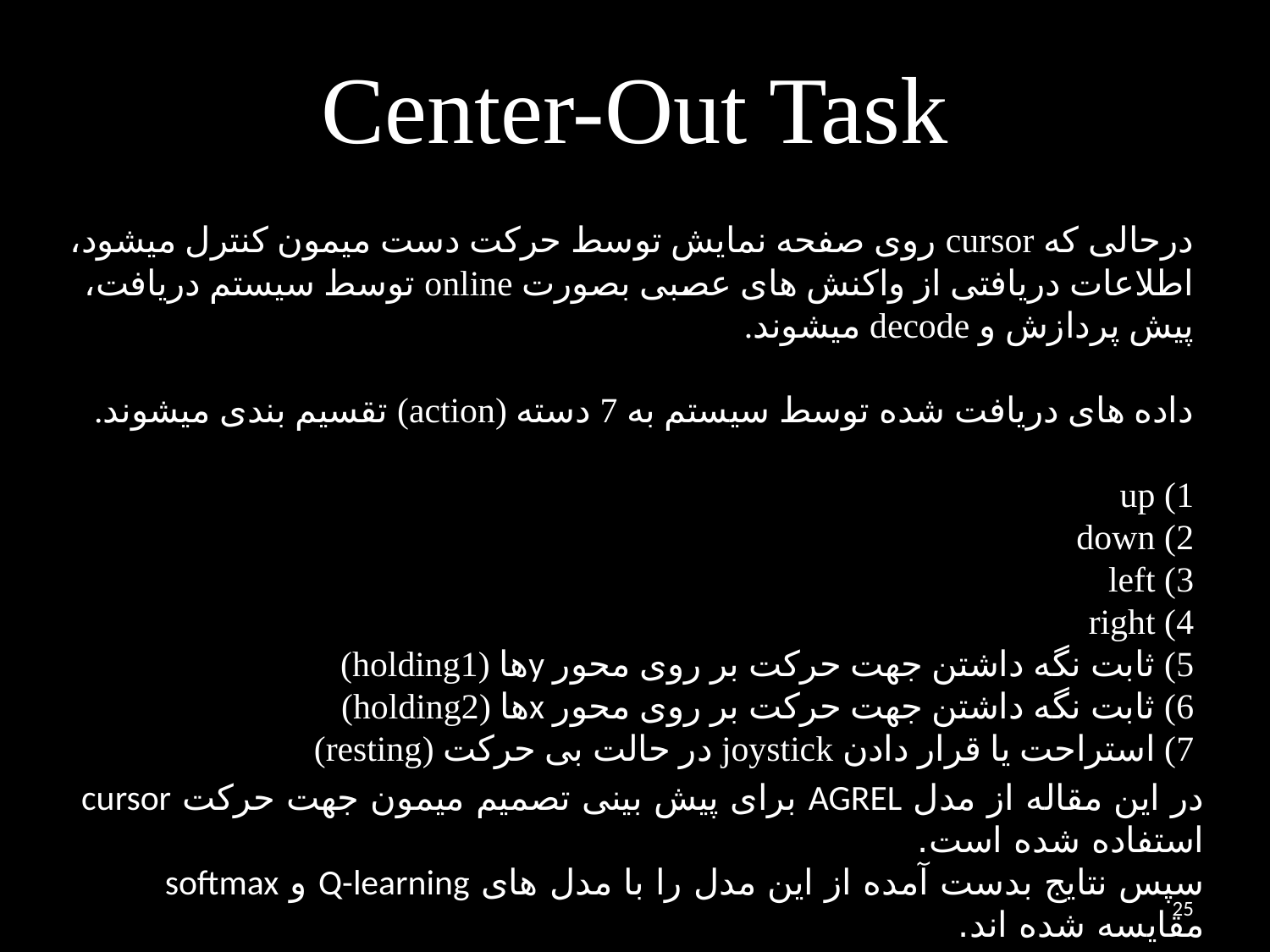

Center-Out Task
درحالی که cursor روی صفحه نمایش توسط حرکت دست میمون کنترل میشود، اطلاعات دریافتی از واکنش های عصبی بصورت online توسط سیستم دریافت، پیش پردازش و decode میشوند.

داده های دریافت شده توسط سیستم به 7 دسته (action) تقسیم بندی میشوند.

1) up
2) down
3) left
4) right
5) ثابت نگه داشتن جهت حرکت بر روی محور yها (holding1)
6) ثابت نگه داشتن جهت حرکت بر روی محور xها (holding2)
7) استراحت یا قرار دادن joystick در حالت بی حرکت (resting)
در این مقاله از مدل AGREL برای پیش بینی تصمیم میمون جهت حرکت cursor استفاده شده است.
سپس نتایج بدست آمده از این مدل را با مدل های Q-learning و softmax مقایسه شده اند.

25